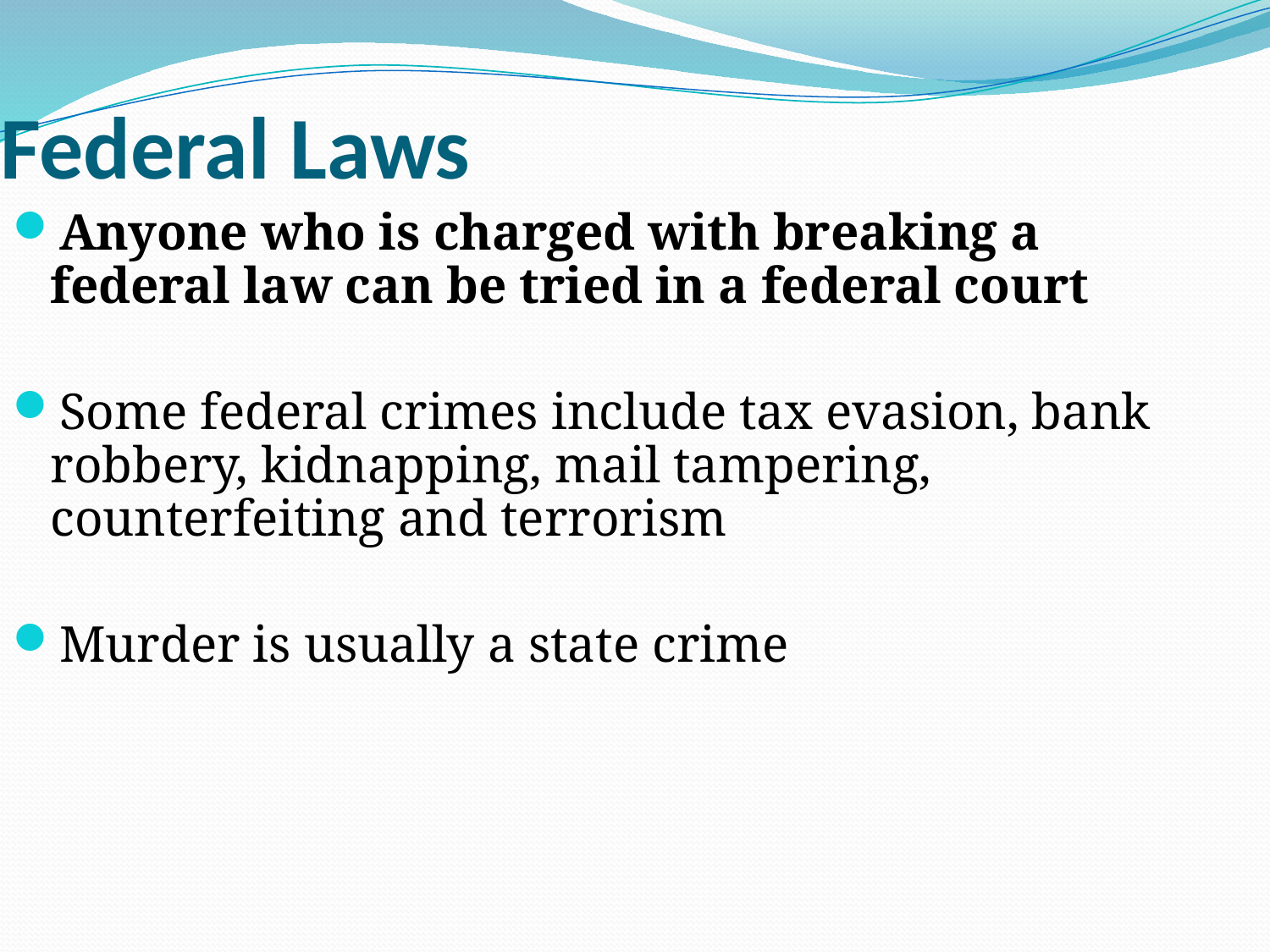

Federal Laws
Anyone who is charged with breaking a federal law can be tried in a federal court

Some federal crimes include tax evasion, bank robbery, kidnapping, mail tampering, counterfeiting and terrorism

Murder is usually a state crime